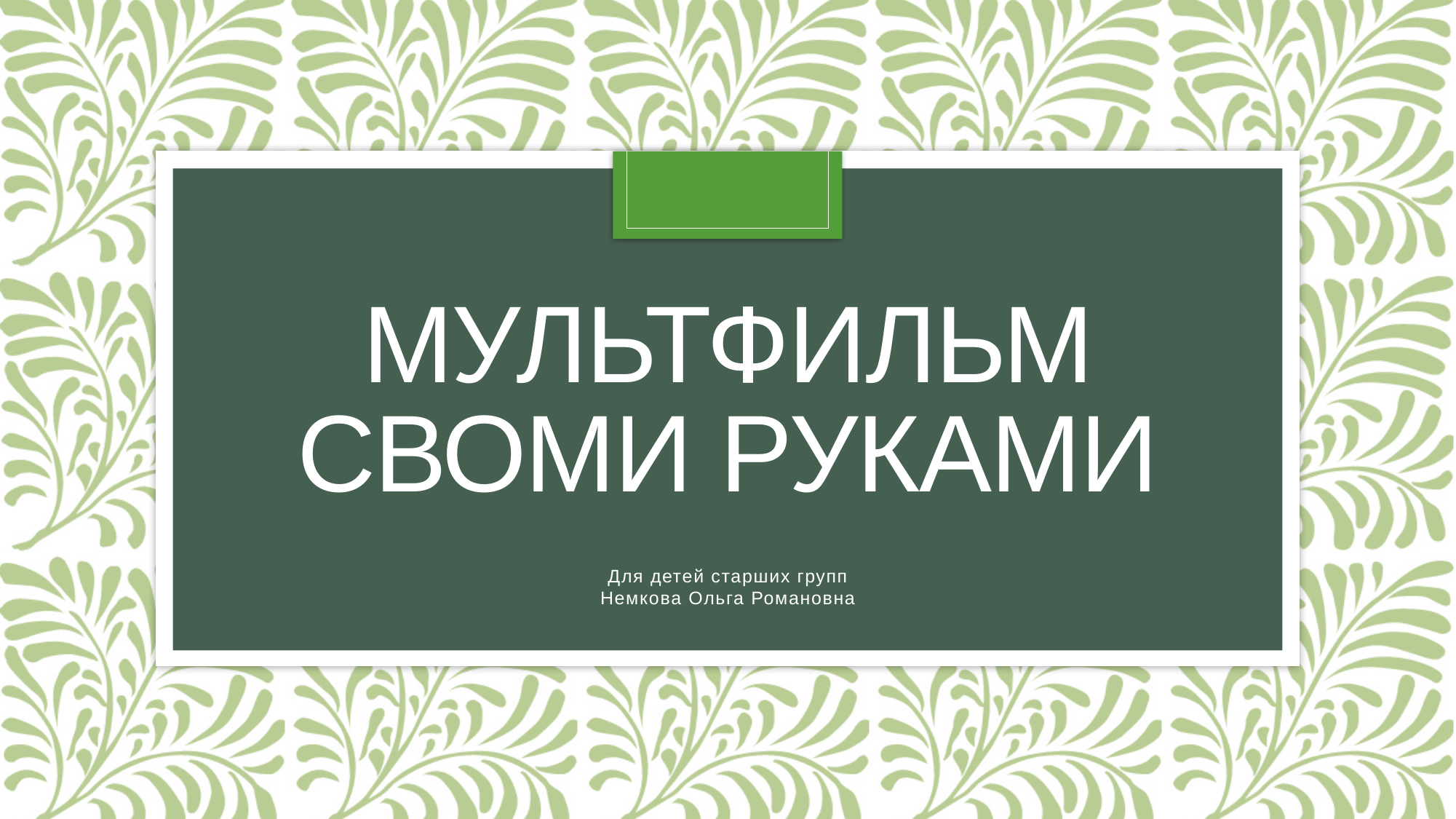

# Мультфильм своми руками
Для детей старших групп
Немкова Ольга Романовна